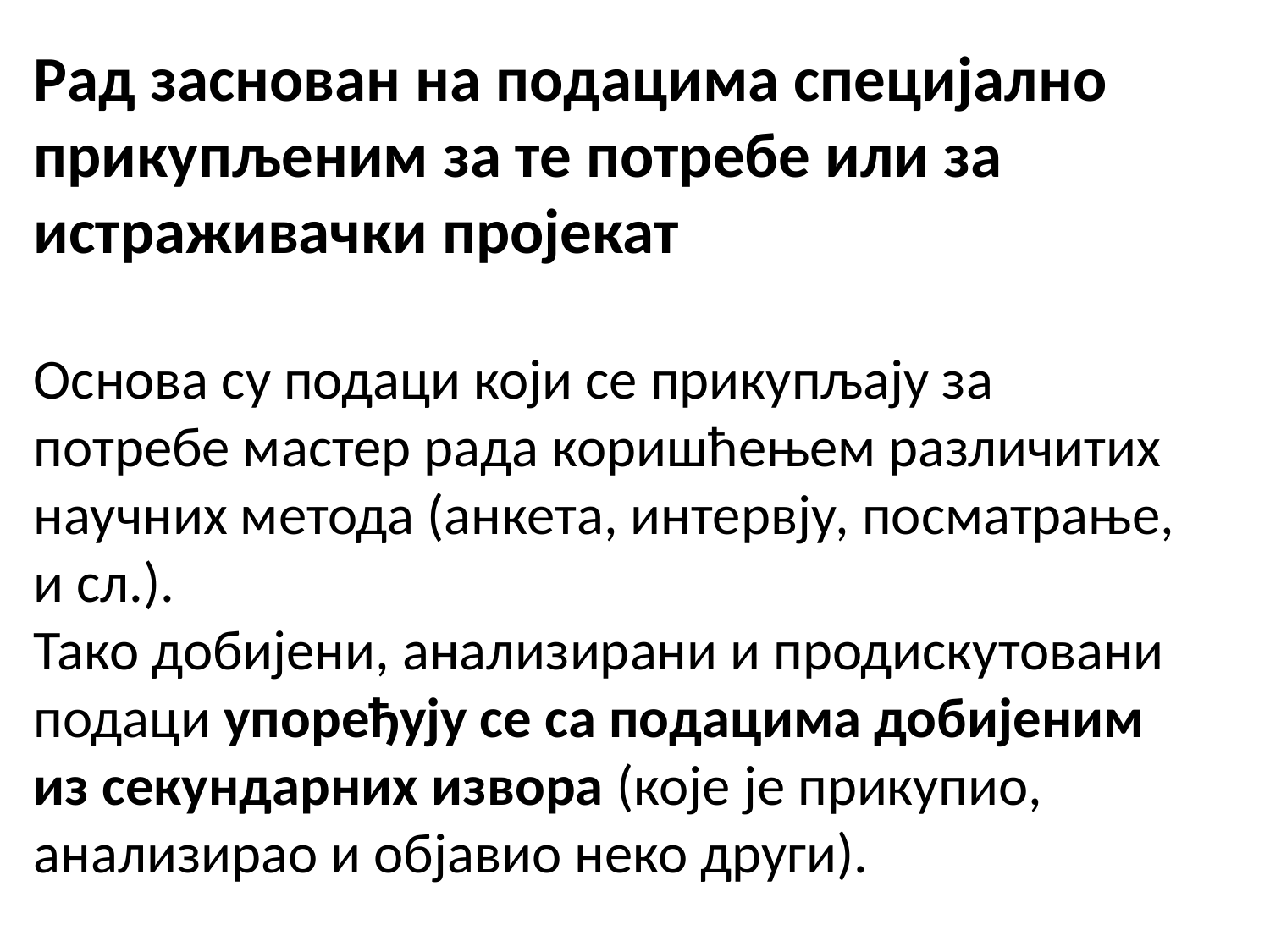

Рад заснован на подацима специјално прикупљеним за те потребе или за истраживачки пројекат

Основа су подаци који се прикупљају за потребе мастер рада коришћењем различитих научних метода (анкета, интервју, посматрање, и сл.).
Тако добијени, анализирани и продискутовани подаци упоређују се са подацима добијеним из секундарних извора (које је прикупио, анализирао и објавио неко други).